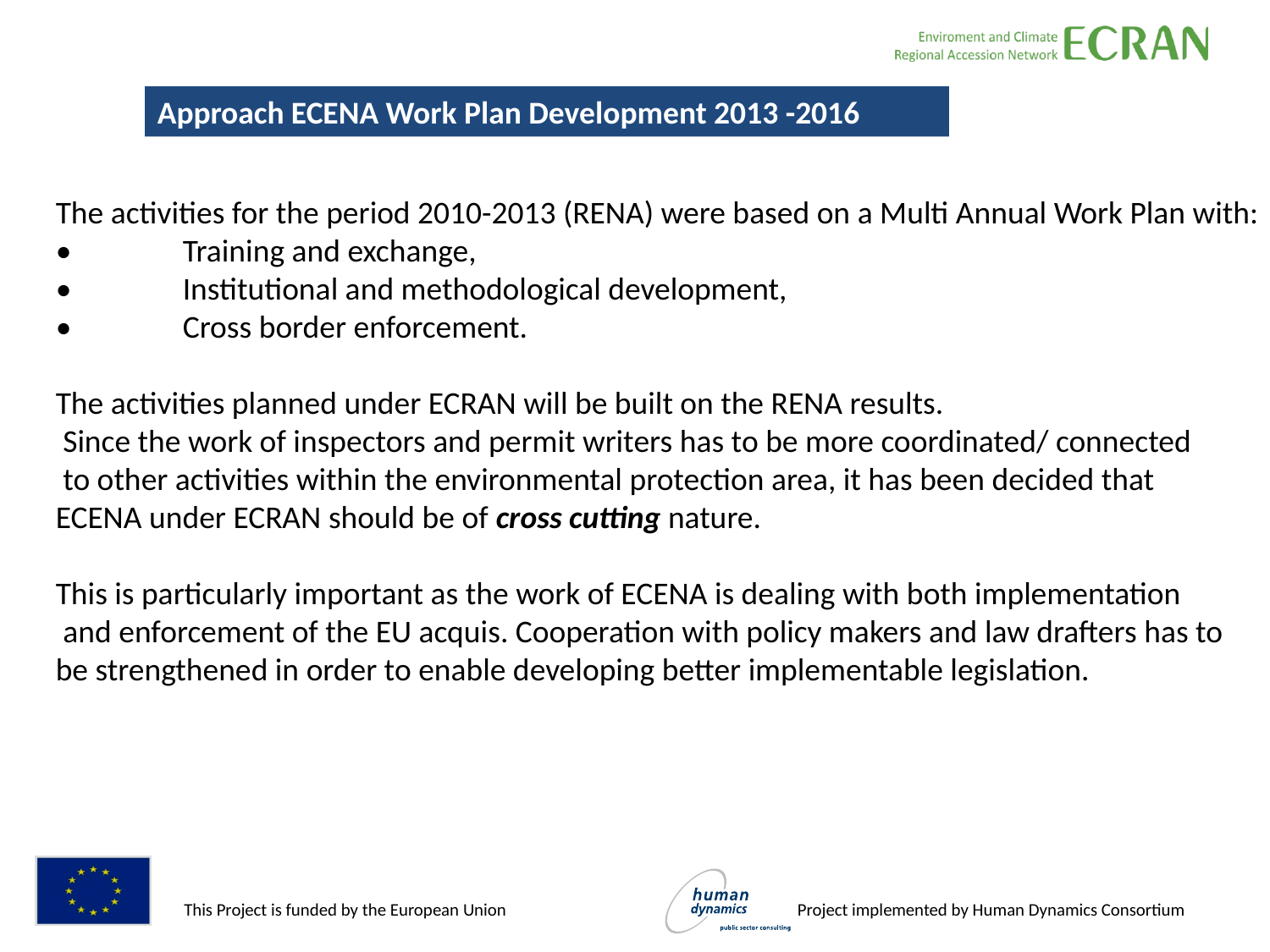

Approach ECENA Work Plan Development 2013 -2016
The activities for the period 2010-2013 (RENA) were based on a Multi Annual Work Plan with:
•	Training and exchange,
•	Institutional and methodological development,
•	Cross border enforcement.

The activities planned under ECRAN will be built on the RENA results.
 Since the work of inspectors and permit writers has to be more coordinated/ connected
 to other activities within the environmental protection area, it has been decided that
ECENA under ECRAN should be of cross cutting nature.

This is particularly important as the work of ECENA is dealing with both implementation
 and enforcement of the EU acquis. Cooperation with policy makers and law drafters has to
be strengthened in order to enable developing better implementable legislation.

#